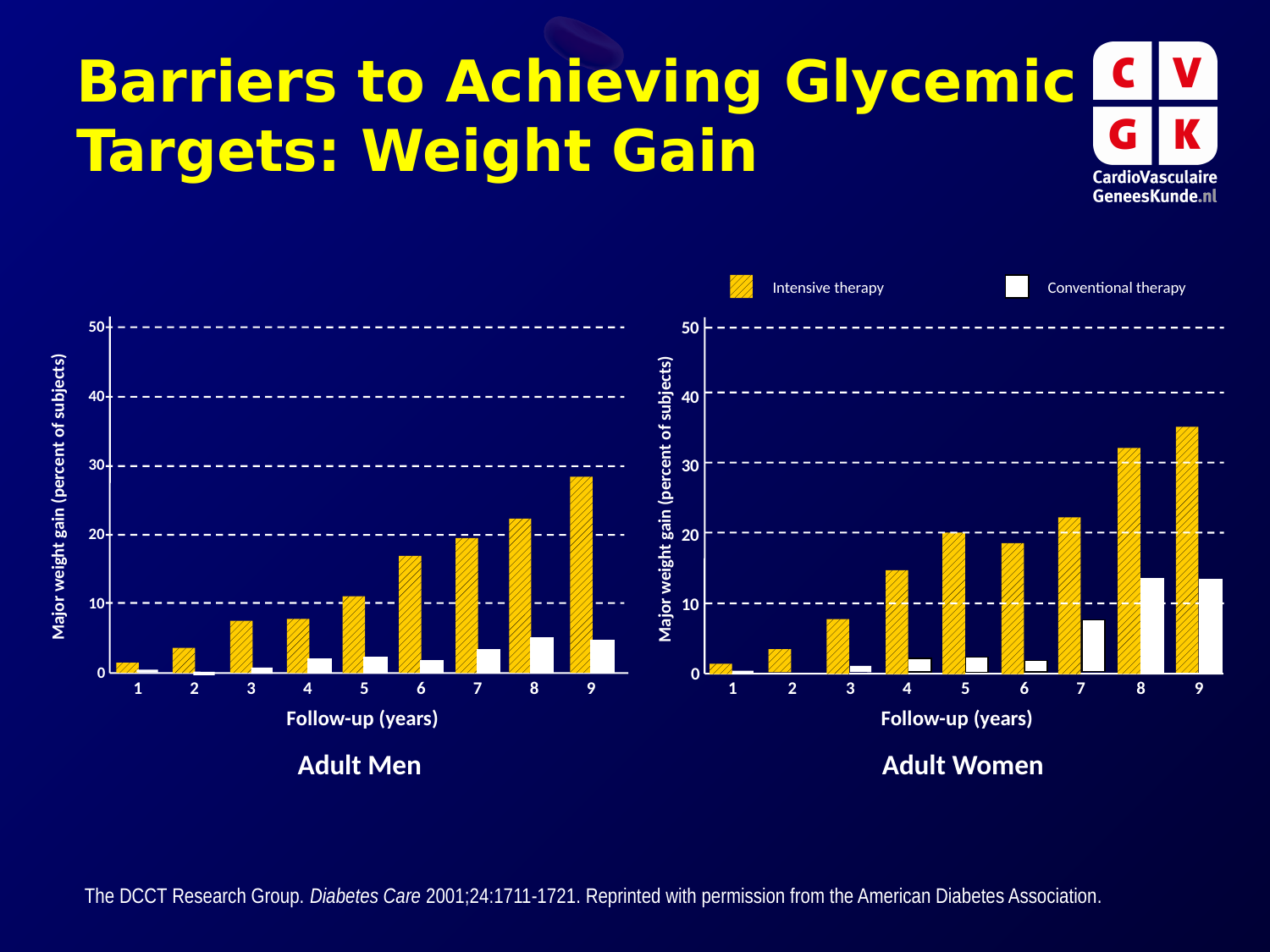

# Barriers to Achieving Glycemic Targets: Weight Gain

Intensive therapy
Conventional therapy
50
50

40
40

30
30

Major weight gain (percent of subjects)
Major weight gain (percent of subjects)
20
20

10
10

0
0

1
2
3
4
5
6
7
8
9
1
2
3
4
5
6
7
8
9

Follow-up (years)
Follow-up (years)
Adult Men
Adult Women
The DCCT Research Group. Diabetes Care 2001;24:1711-1721. Reprinted with permission from the American Diabetes Association.